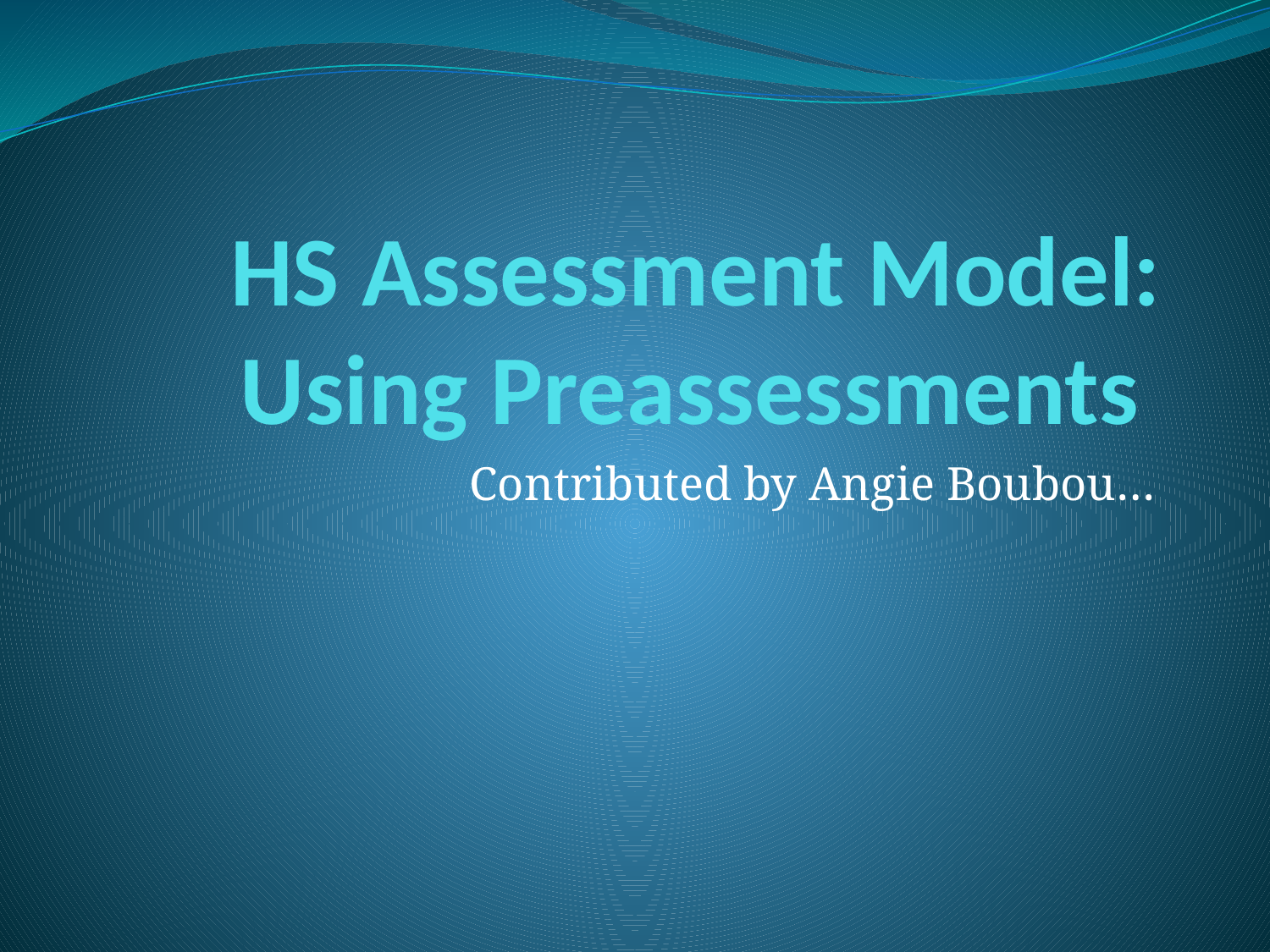

# HS Assessment Model: Using Preassessments
Contributed by Angie Boubou…